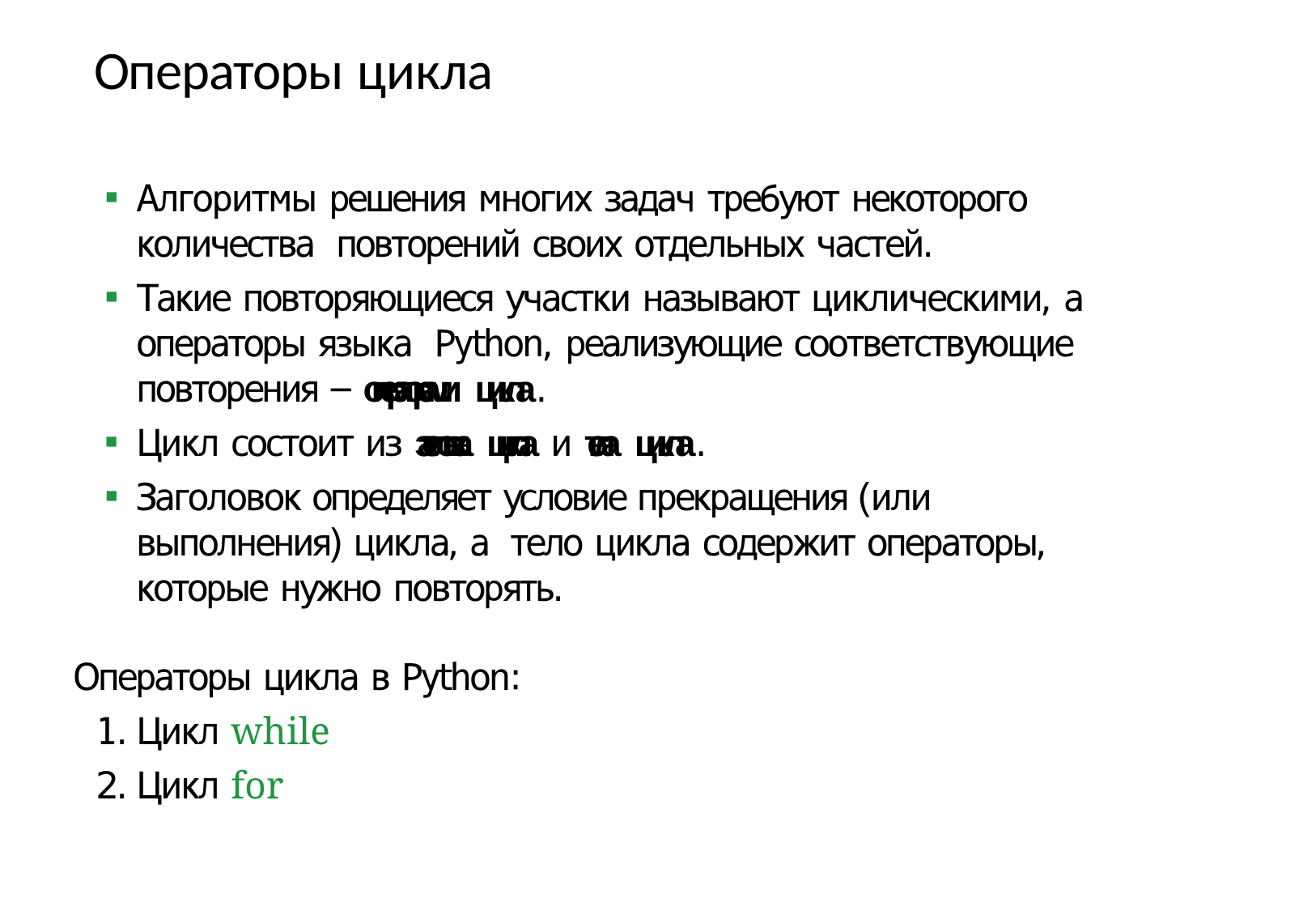

# Операторы цикла
Алгоритмы решения многих задач требуют некоторого количества  повторений своих отдельных частей.
Такие повторяющиеся участки называют циклическими, а операторы языка  Python, реализующие соответствующие повторения – операторами цикла.
Цикл состоит из заголовка цикла и тела цикла.
Заголовок определяет условие прекращения (или выполнения) цикла, а  тело цикла содержит операторы, которые нужно повторять.

Операторы цикла в Python:
Цикл while
Цикл for